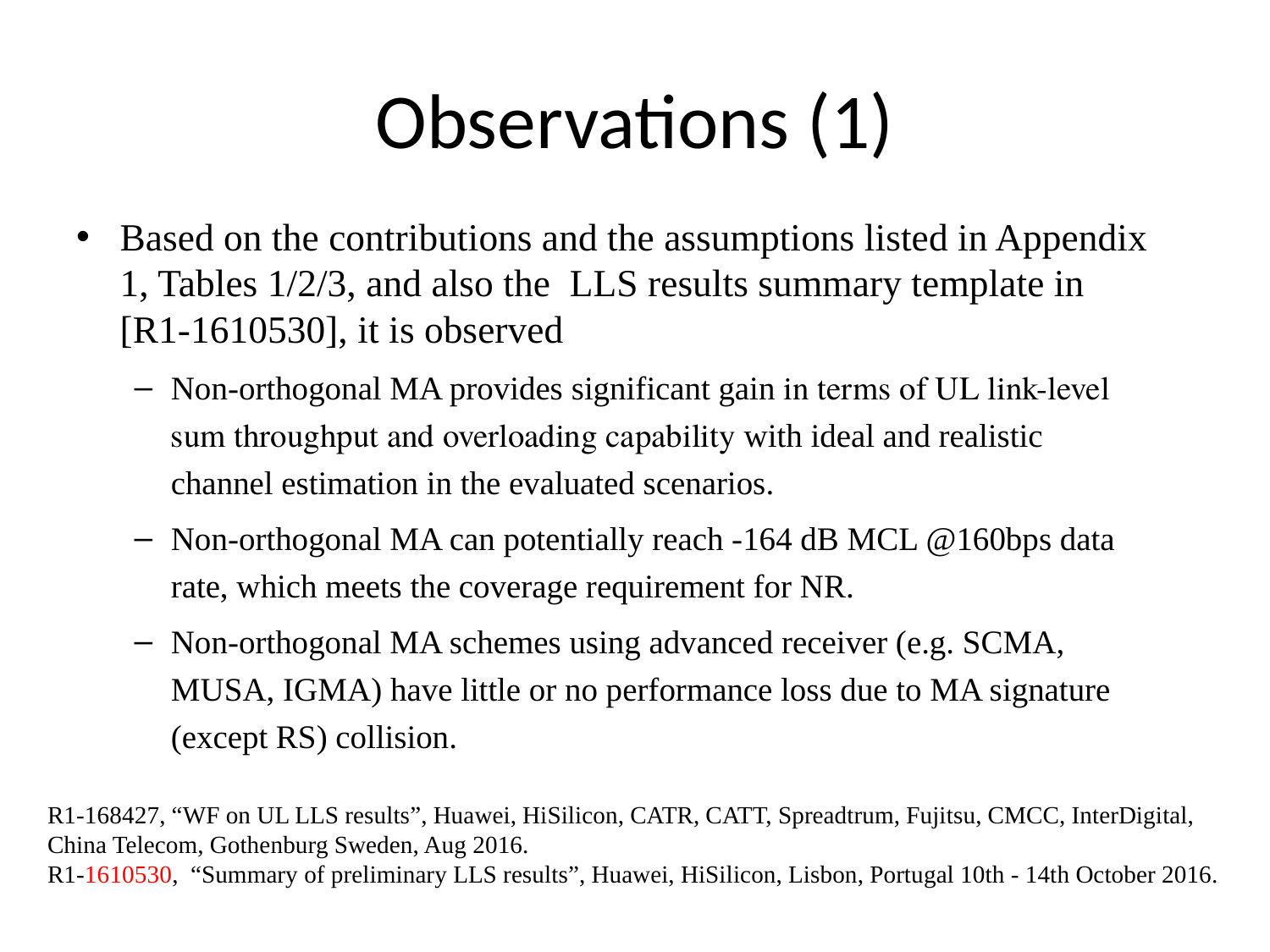

# Observations (1)
Based on the contributions and the assumptions listed in Appendix 1, Tables 1/2/3, and also the  LLS results summary template in [R1-1610530], it is observed
Non-orthogonal MA provides significant gain in terms of UL link-level sum throughput and overloading capability with ideal and realistic channel estimation in the evaluated scenarios.
Non-orthogonal MA can potentially reach -164 dB MCL @160bps data rate, which meets the coverage requirement for NR.
Non-orthogonal MA schemes using advanced receiver (e.g. SCMA, MUSA, IGMA) have little or no performance loss due to MA signature (except RS) collision.
R1-168427, “WF on UL LLS results”, Huawei, HiSilicon, CATR, CATT, Spreadtrum, Fujitsu, CMCC, InterDigital, China Telecom, Gothenburg Sweden, Aug 2016.
R1-1610530,  “Summary of preliminary LLS results”, Huawei, HiSilicon, Lisbon, Portugal 10th - 14th October 2016.